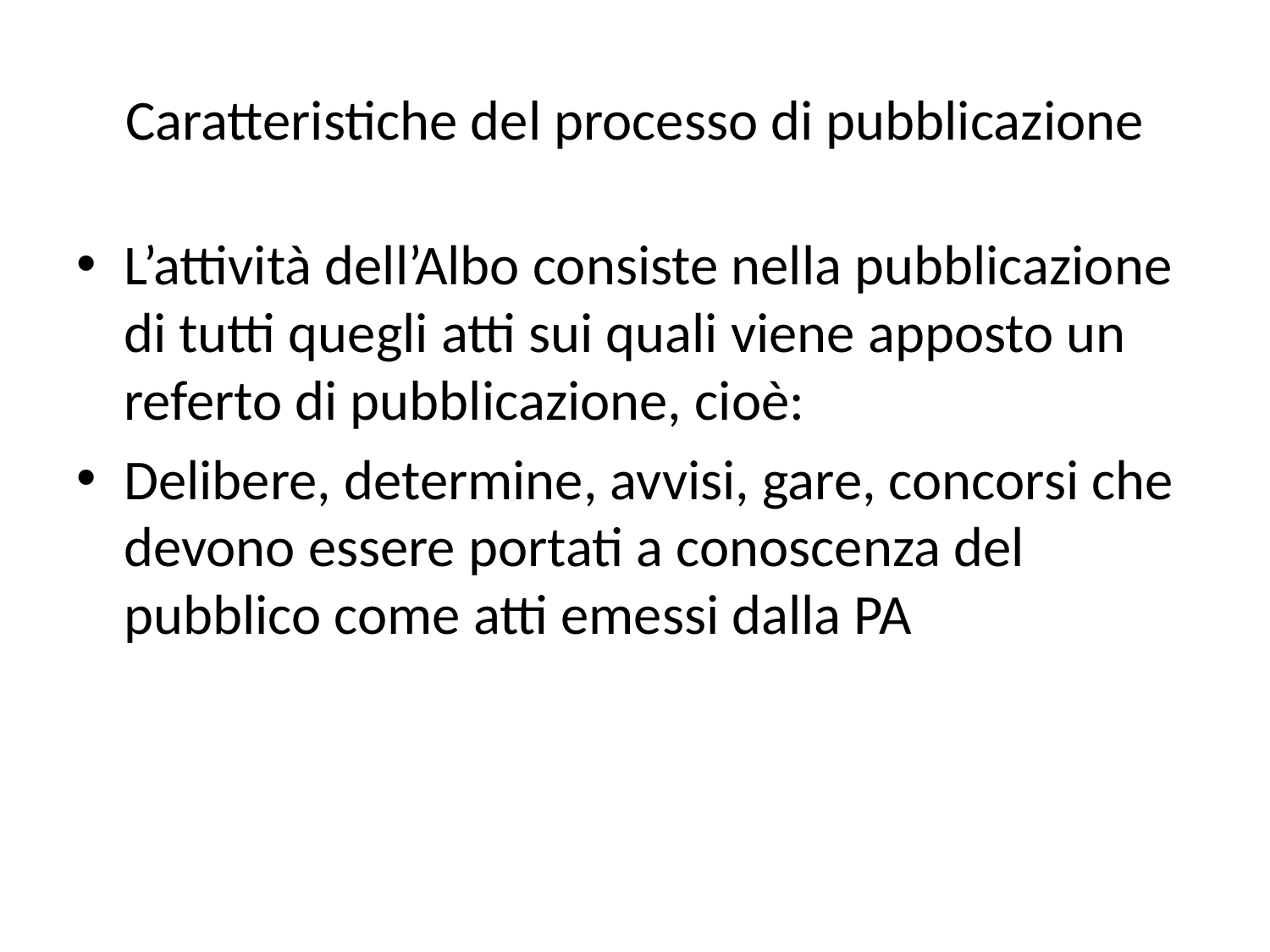

# Caratteristiche del processo di pubblicazione
L’attività dell’Albo consiste nella pubblicazione di tutti quegli atti sui quali viene apposto un referto di pubblicazione, cioè:
Delibere, determine, avvisi, gare, concorsi che devono essere portati a conoscenza del pubblico come atti emessi dalla PA